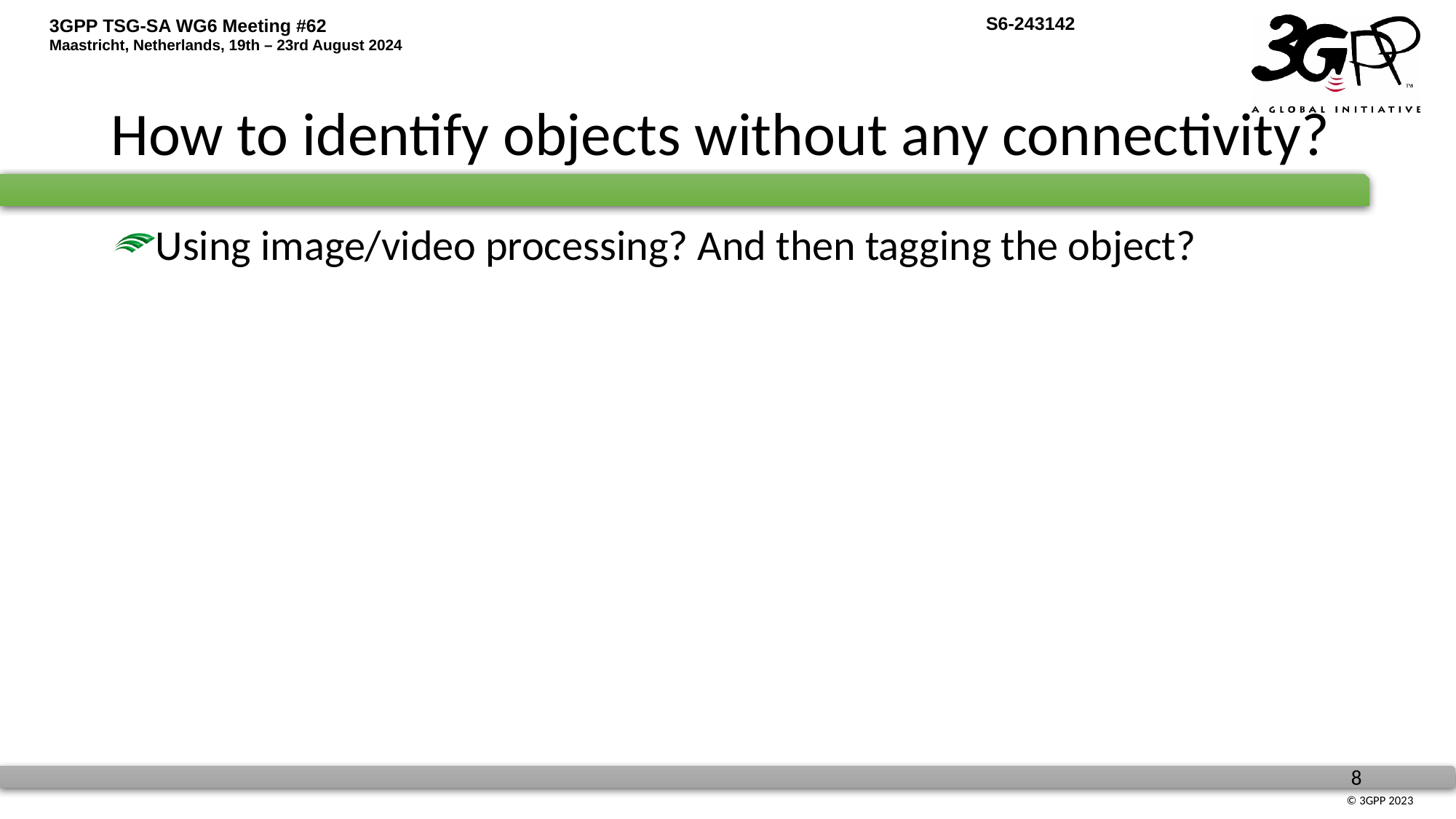

# How to identify objects without any connectivity?
Using image/video processing? And then tagging the object?